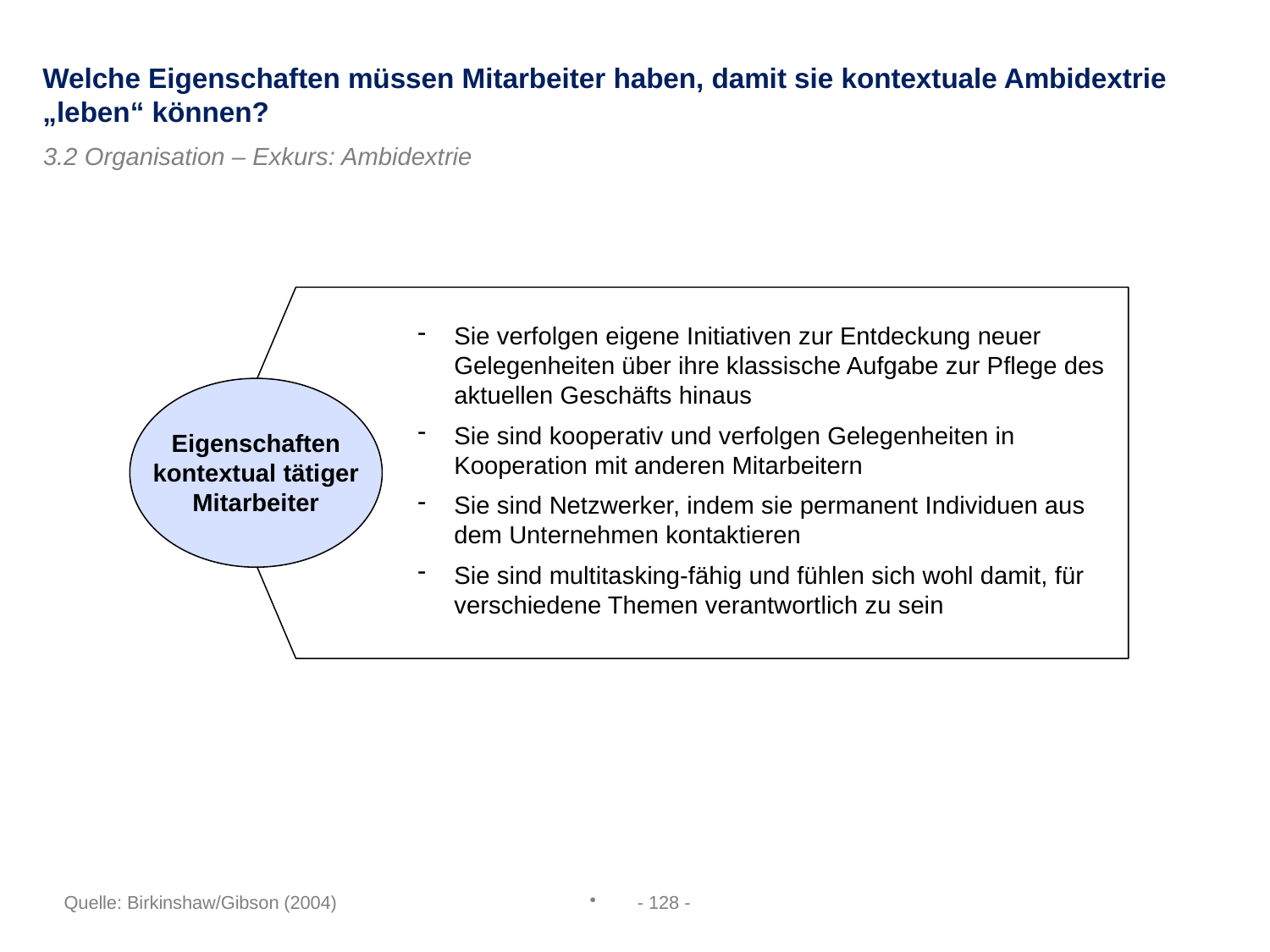

Welche Eigenschaften müssen Mitarbeiter haben, damit sie kontextuale Ambidextrie „leben“ können?
3.2 Organisation – Exkurs: Ambidextrie

Sie verfolgen eigene Initiativen zur Entdeckung neuer Gelegenheiten über ihre klassische Aufgabe zur Pflege des aktuellen Geschäfts hinaus
Sie sind kooperativ und verfolgen Gelegenheiten in Kooperation mit anderen Mitarbeitern
Sie sind Netzwerker, indem sie permanent Individuen aus dem Unternehmen kontaktieren
Sie sind multitasking-fähig und fühlen sich wohl damit, für verschiedene Themen verantwortlich zu sein

Eigenschaften kontextual tätiger Mitarbeiter
Quelle: Birkinshaw/Gibson (2004)
- 128 -